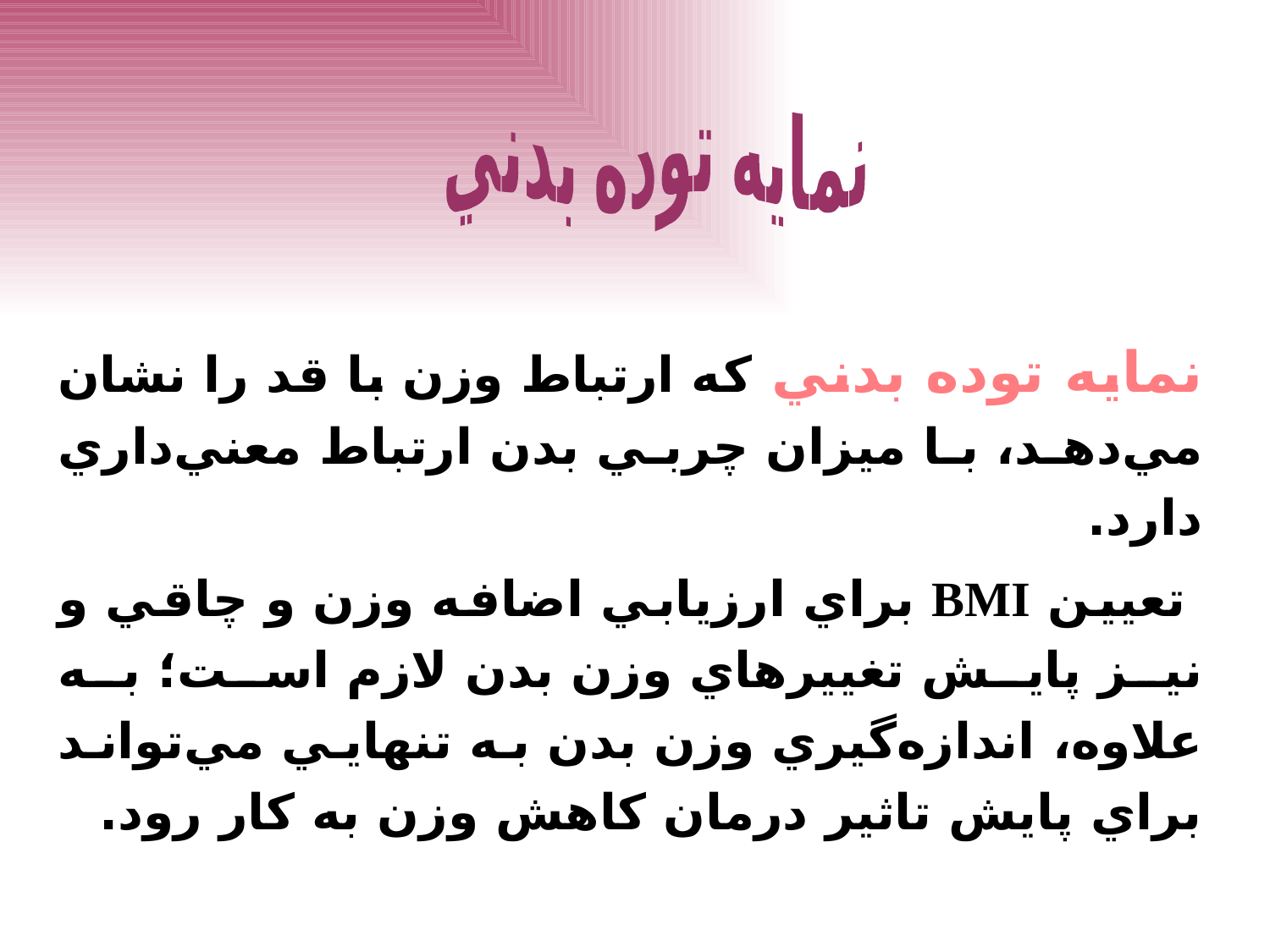

نمايه توده بدني
نمايه توده بدني كه ارتباط وزن با قد را نشان مي‌دهد، با ميزان چربي بدن ارتباط معني‌داري دارد.
 تعيين BMI براي ارزيابي اضافه وزن و چاقي و نيز پايش تغييرهاي وزن بدن لازم است؛ به علاوه، اندازه‌گيري وزن بدن به تنهايي مي‌تواند براي پايش تاثير درمان كاهش وزن به كار رود.